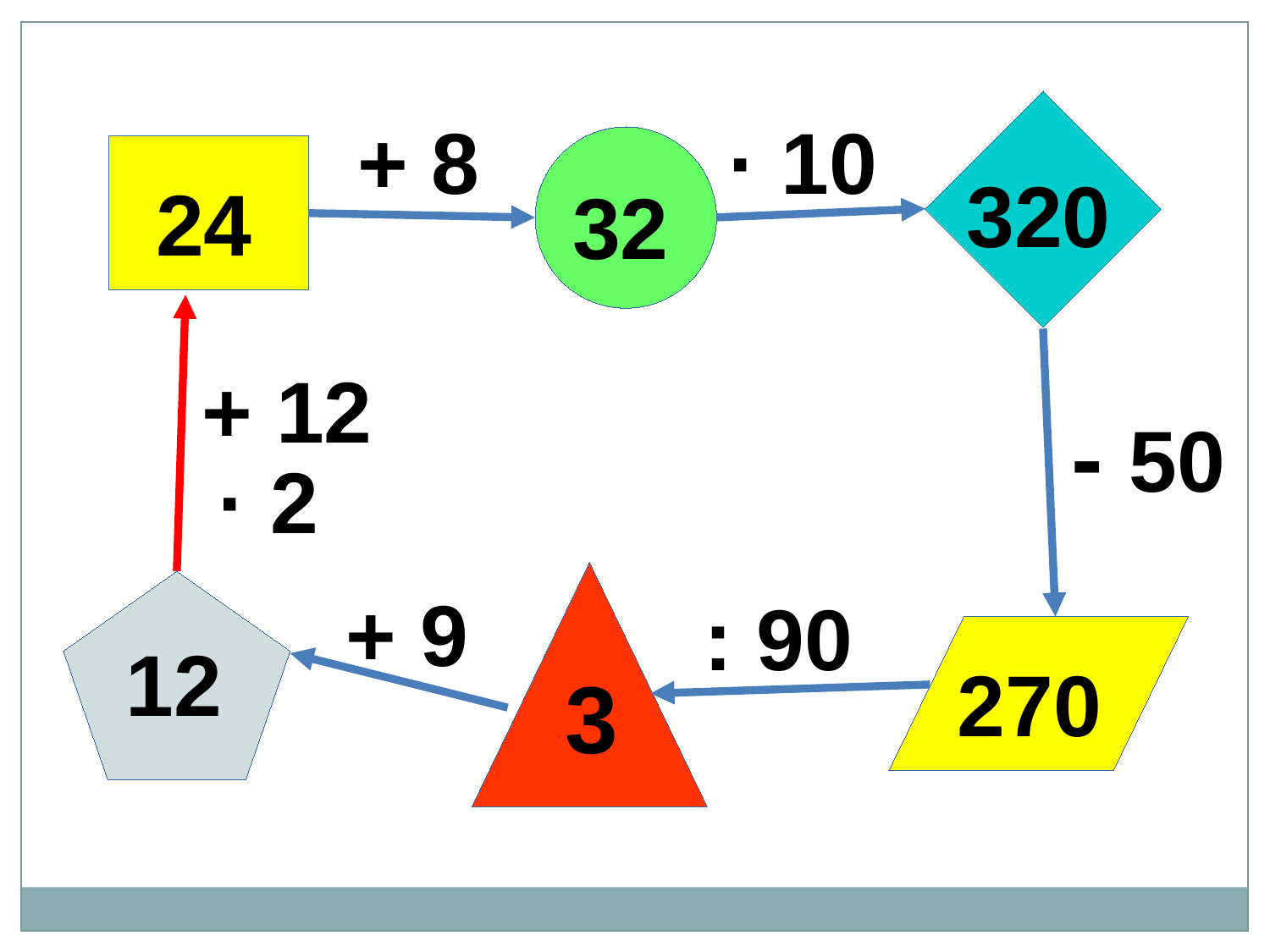

+ 8
· 10

320
24
32

+ 12
- 50
· 2

+ 9
: 90

12
270
3